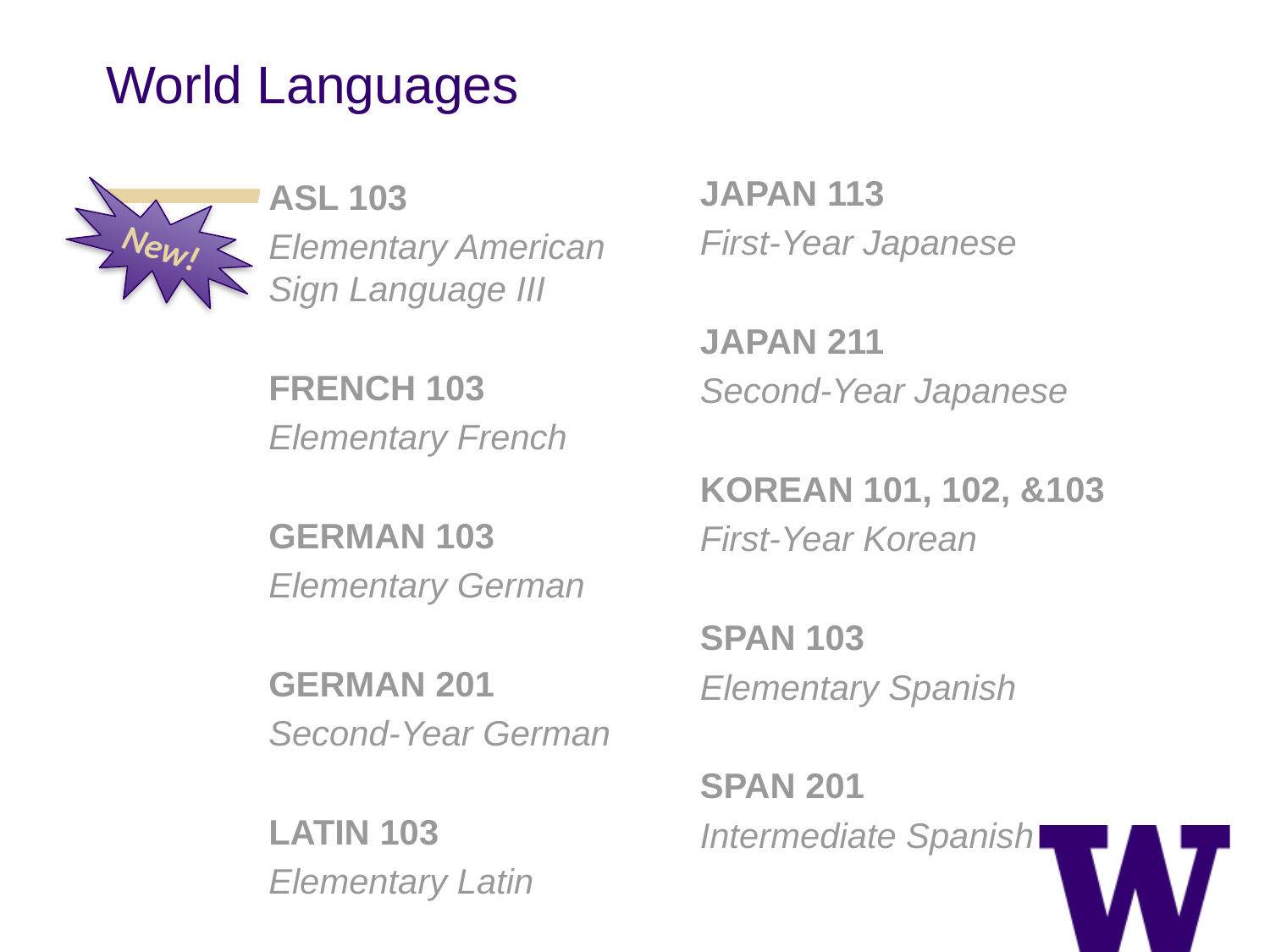

World Languages
JAPAN 113
First-Year Japanese

JAPAN 211
Second-Year Japanese

KOREAN 101, 102, &103
First-Year Korean

SPAN 103
Elementary Spanish

SPAN 201
Intermediate Spanish

ASL 103
Elementary American Sign Language III

FRENCH 103
Elementary French

GERMAN 103
Elementary German

GERMAN 201
Second-Year German

LATIN 103
Elementary Latin

New!